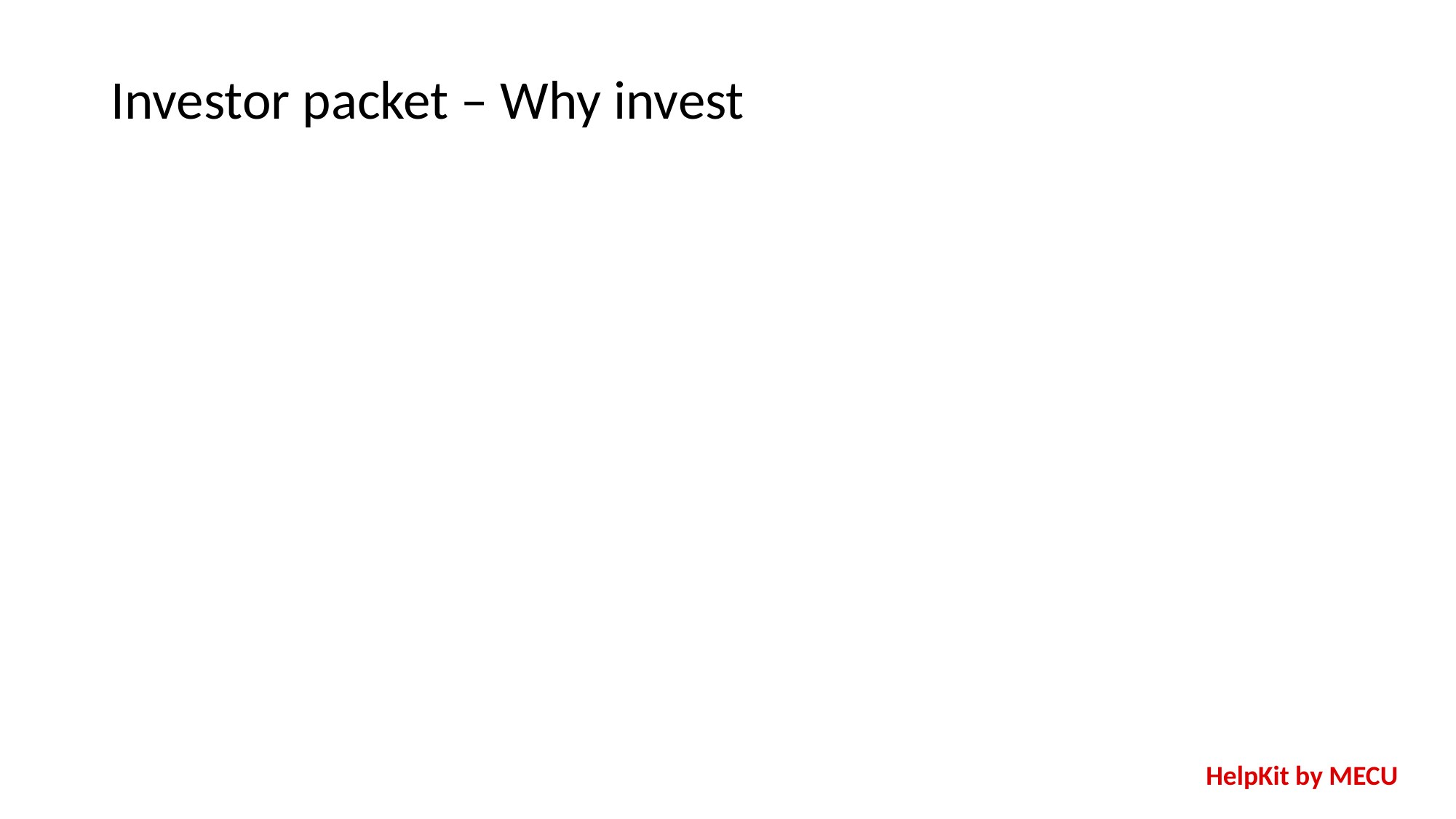

# Investor packet – Why invest
HelpKit by MECU